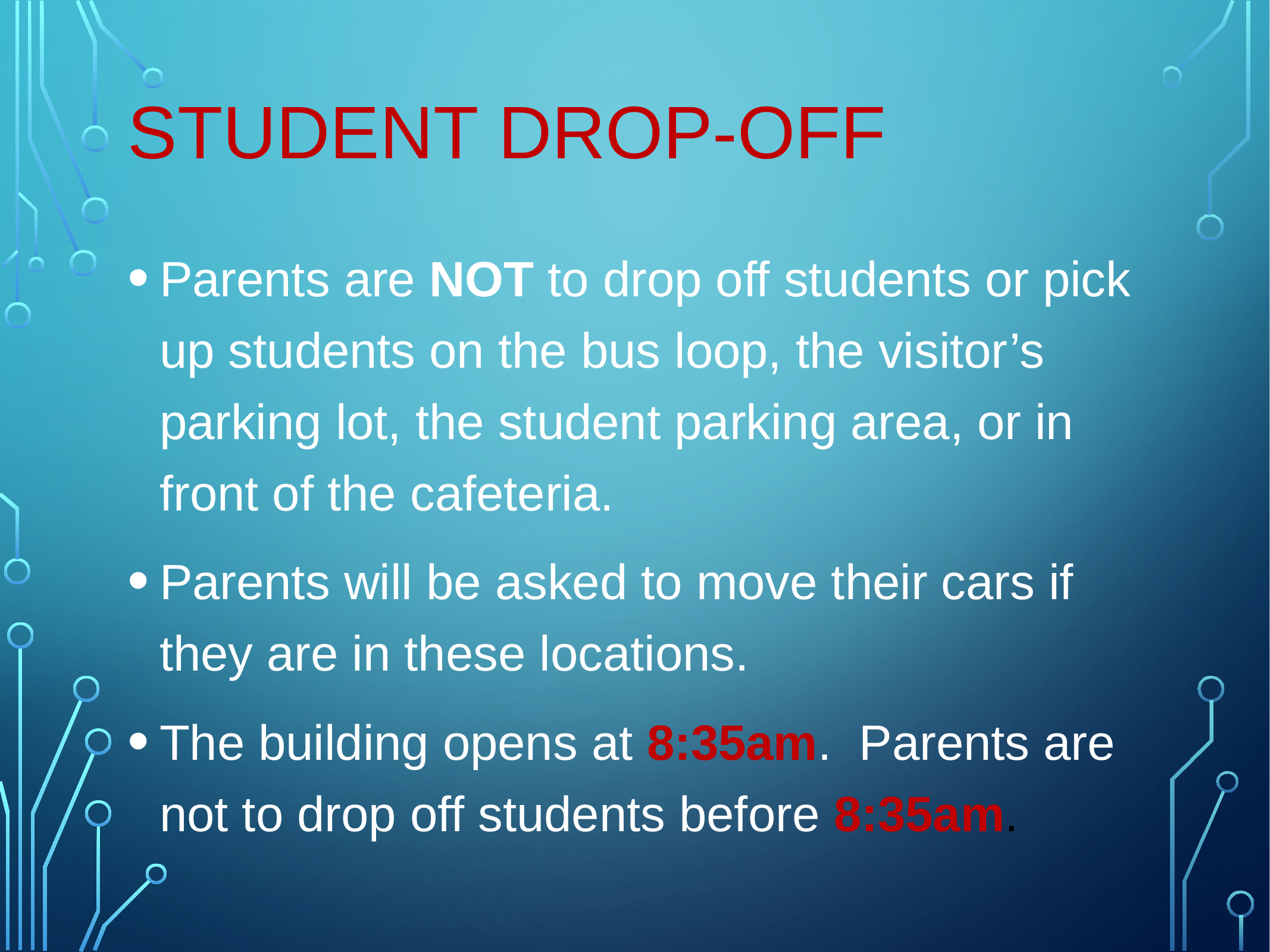

# Student Drop-Off
Parents are NOT to drop off students or pick up students on the bus loop, the visitor’s parking lot, the student parking area, or in front of the cafeteria.
Parents will be asked to move their cars if they are in these locations.
The building opens at 8:35am.  Parents are not to drop off students before 8:35am.